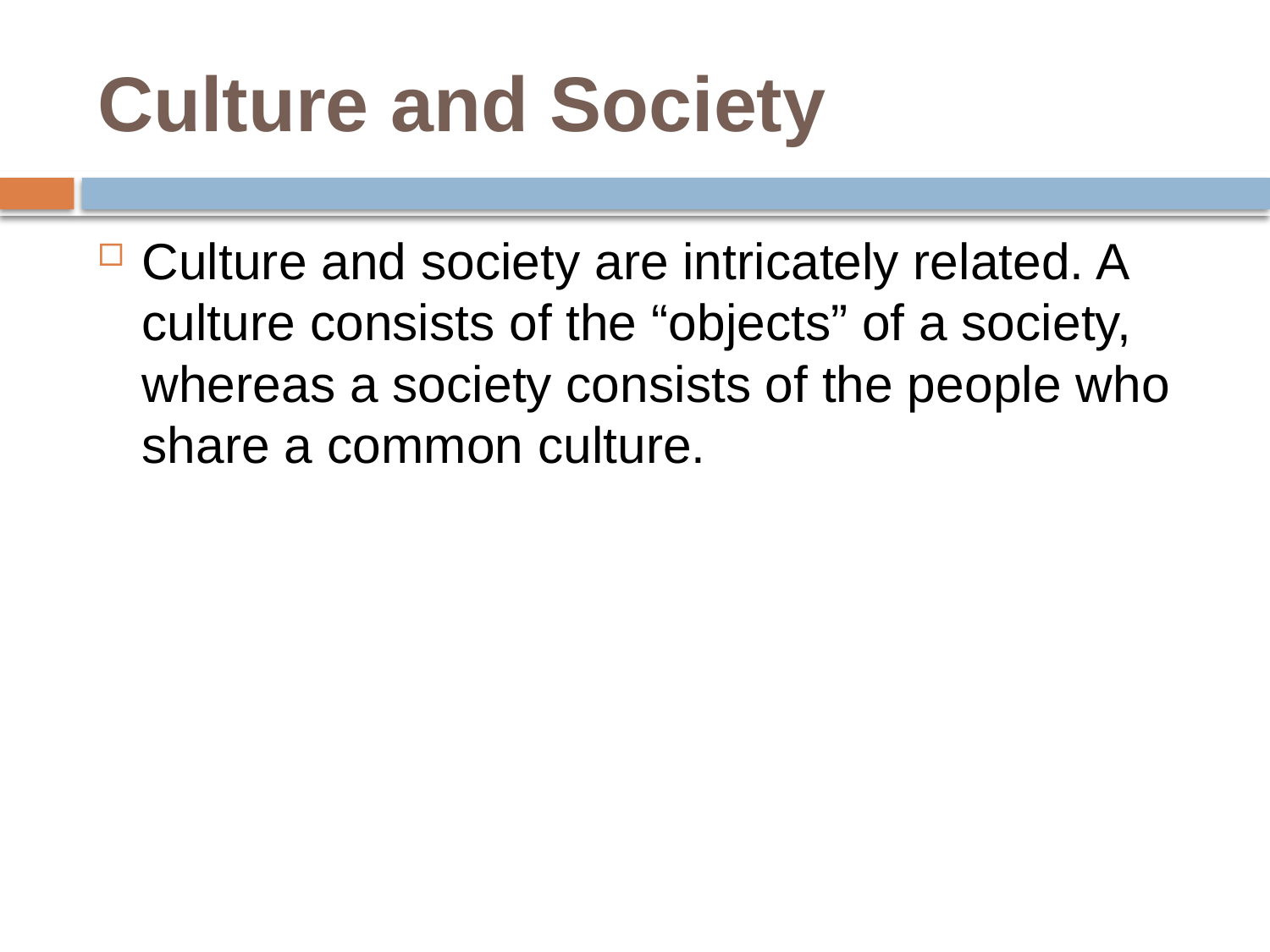

# Culture and Society
Culture and society are intricately related. A culture consists of the “objects” of a society, whereas a society consists of the people who share a common culture.